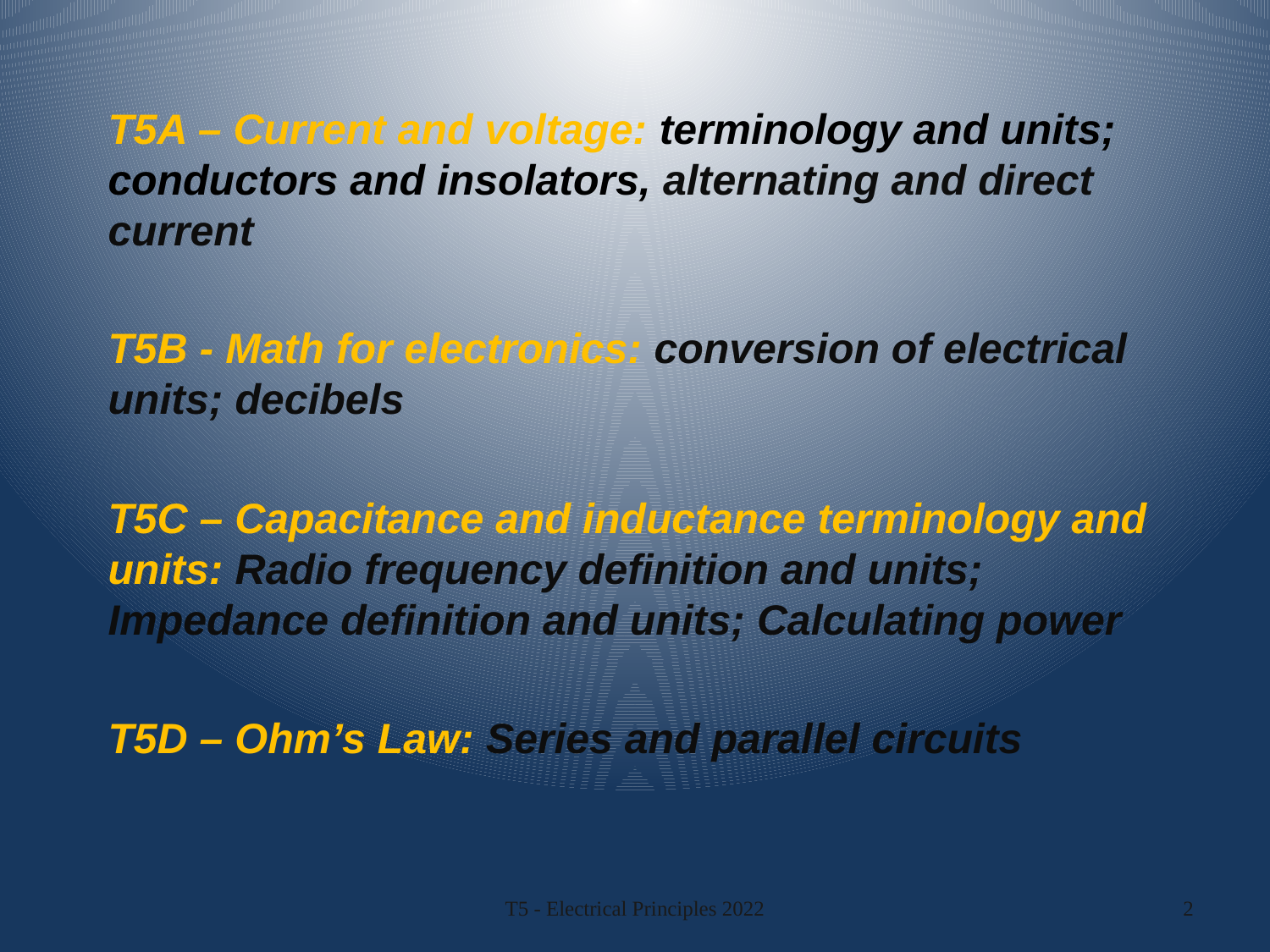

T5A – Current and voltage: terminology and units; conductors and insolators, alternating and direct current

T5B - Math for electronics: conversion of electrical units; decibels

T5C – Capacitance and inductance terminology and units: Radio frequency definition and units; Impedance definition and units; Calculating power

T5D – Ohm’s Law: Series and parallel circuits

T5 - Electrical Principles 2022
2